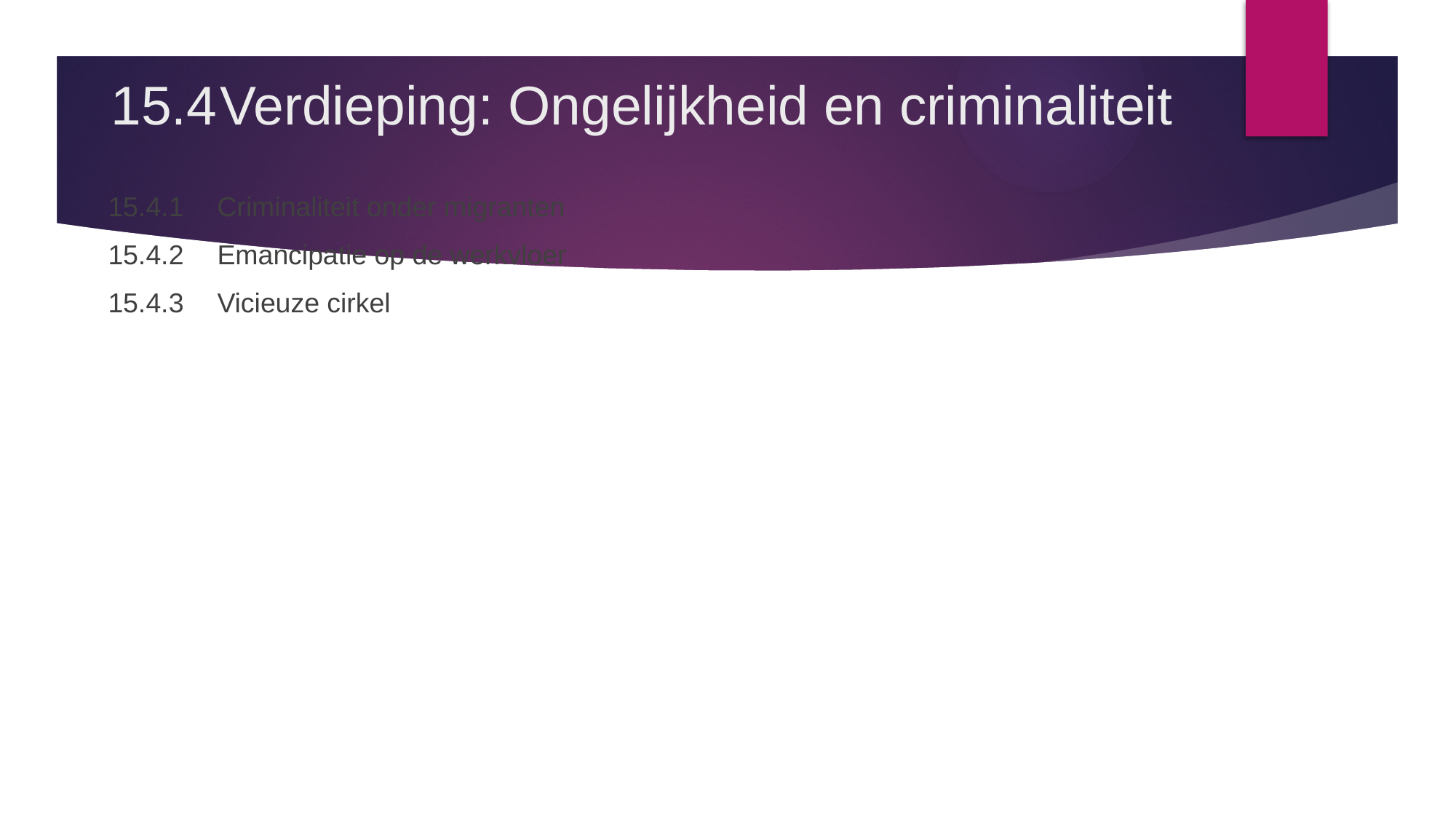

# 15.4	Verdieping: Ongelijkheid en criminaliteit
15.4.1	Criminaliteit onder migranten
15.4.2	Emancipatie op de werkvloer
15.4.3	Vicieuze cirkel